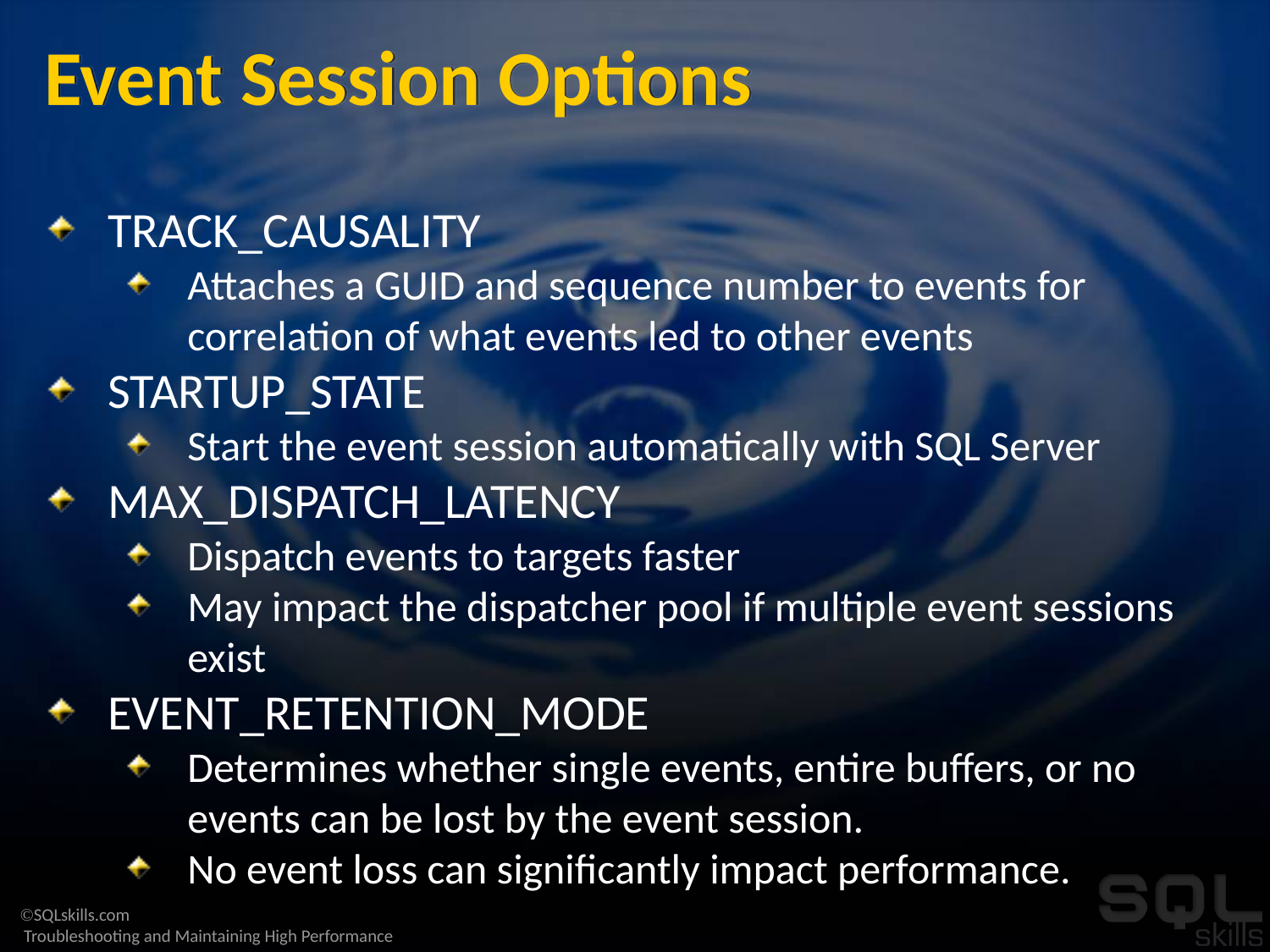

# Event Session Options
TRACK_CAUSALITY
Attaches a GUID and sequence number to events for correlation of what events led to other events
STARTUP_STATE
Start the event session automatically with SQL Server
MAX_DISPATCH_LATENCY
Dispatch events to targets faster
May impact the dispatcher pool if multiple event sessions exist
EVENT_RETENTION_MODE
Determines whether single events, entire buffers, or no events can be lost by the event session.
No event loss can significantly impact performance.